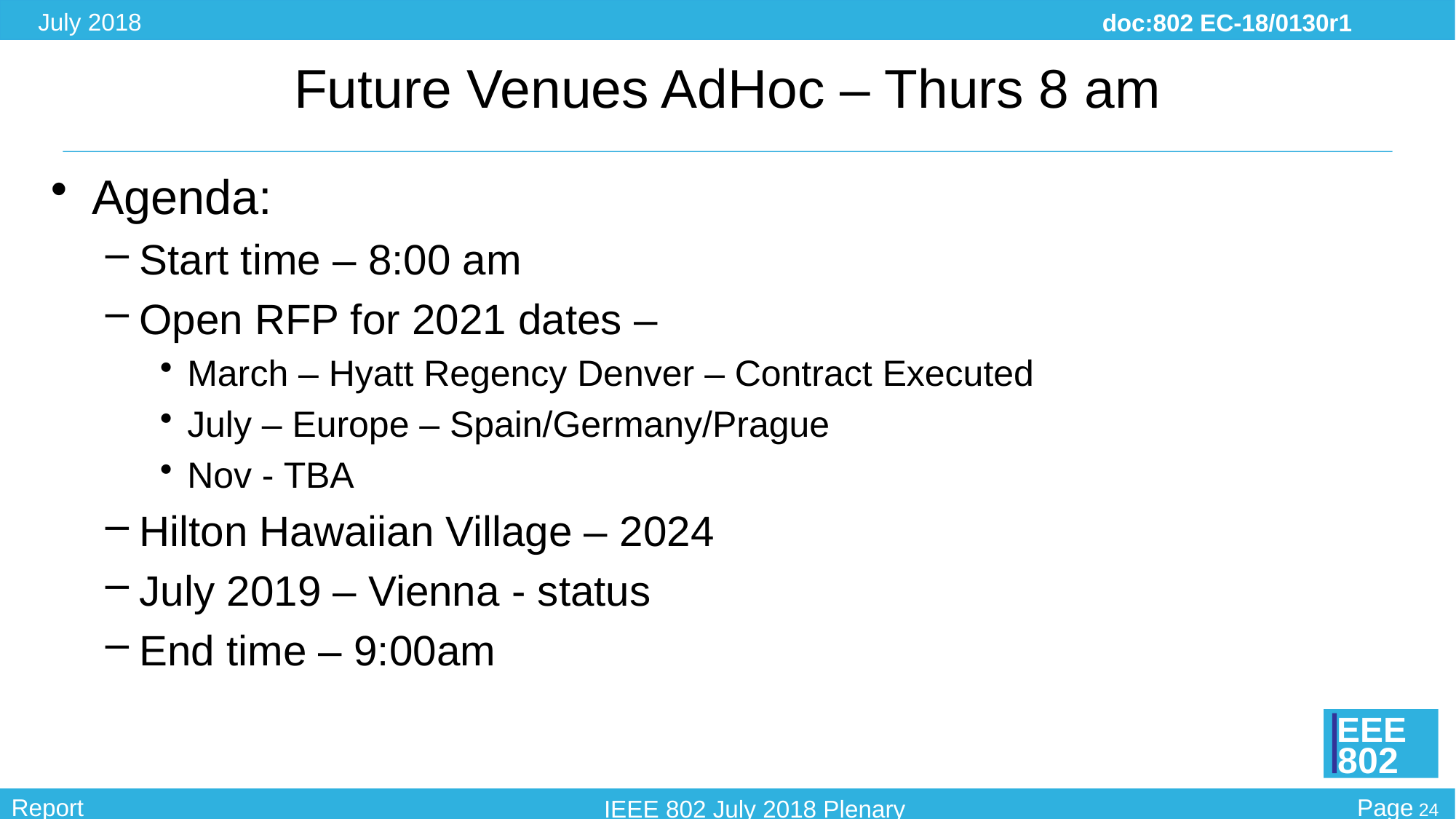

# Future Venues AdHoc – Thurs 8 am
Agenda:
Start time – 8:00 am
Open RFP for 2021 dates –
March – Hyatt Regency Denver – Contract Executed
July – Europe – Spain/Germany/Prague
Nov - TBA
Hilton Hawaiian Village – 2024
July 2019 – Vienna - status
End time – 9:00am